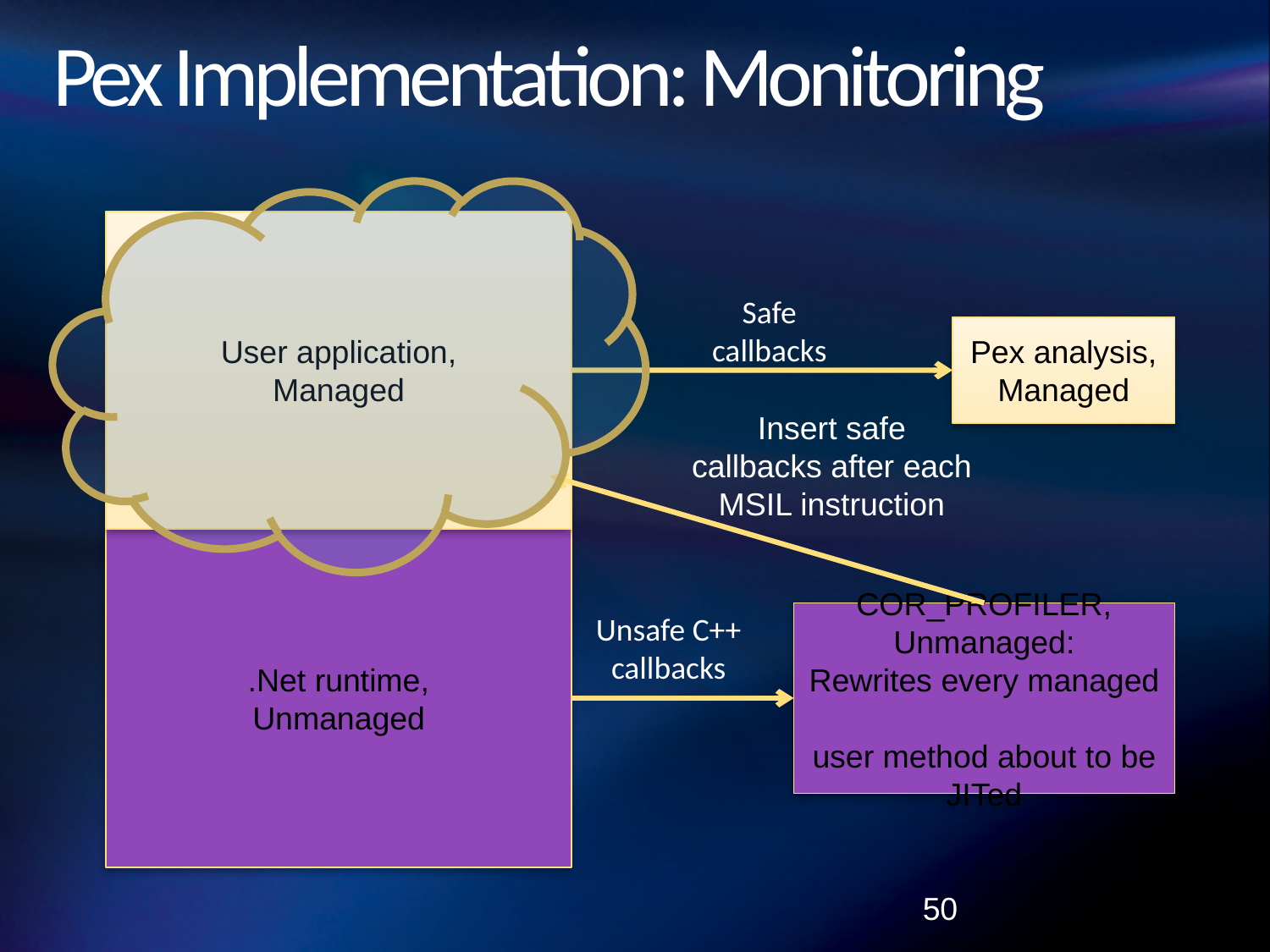

# Pex Implementation: Monitoring

User application,
Managed
Safe
callbacks
Pex analysis,
Managed
Insert safe
callbacks after each
MSIL instruction
.Net runtime,
Unmanaged
Unsafe C++
callbacks
COR_PROFILER, Unmanaged:
Rewrites every managed
user method about to be JITed

50